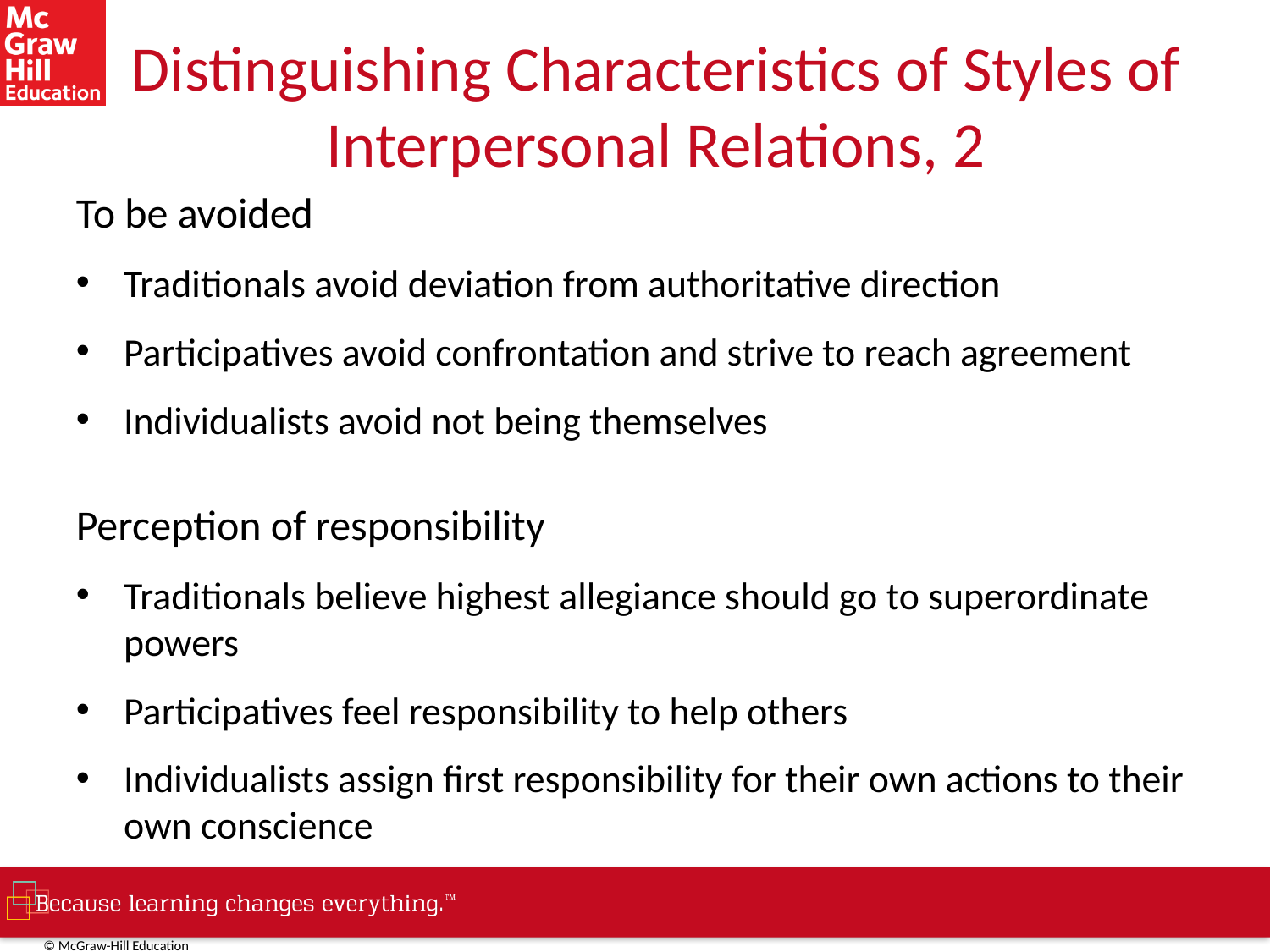

# Distinguishing Characteristics of Styles of Interpersonal Relations, 2
To be avoided
Traditionals avoid deviation from authoritative direction
Participatives avoid confrontation and strive to reach agreement
Individualists avoid not being themselves

Perception of responsibility
Traditionals believe highest allegiance should go to superordinate powers
Participatives feel responsibility to help others
Individualists assign first responsibility for their own actions to their own conscience